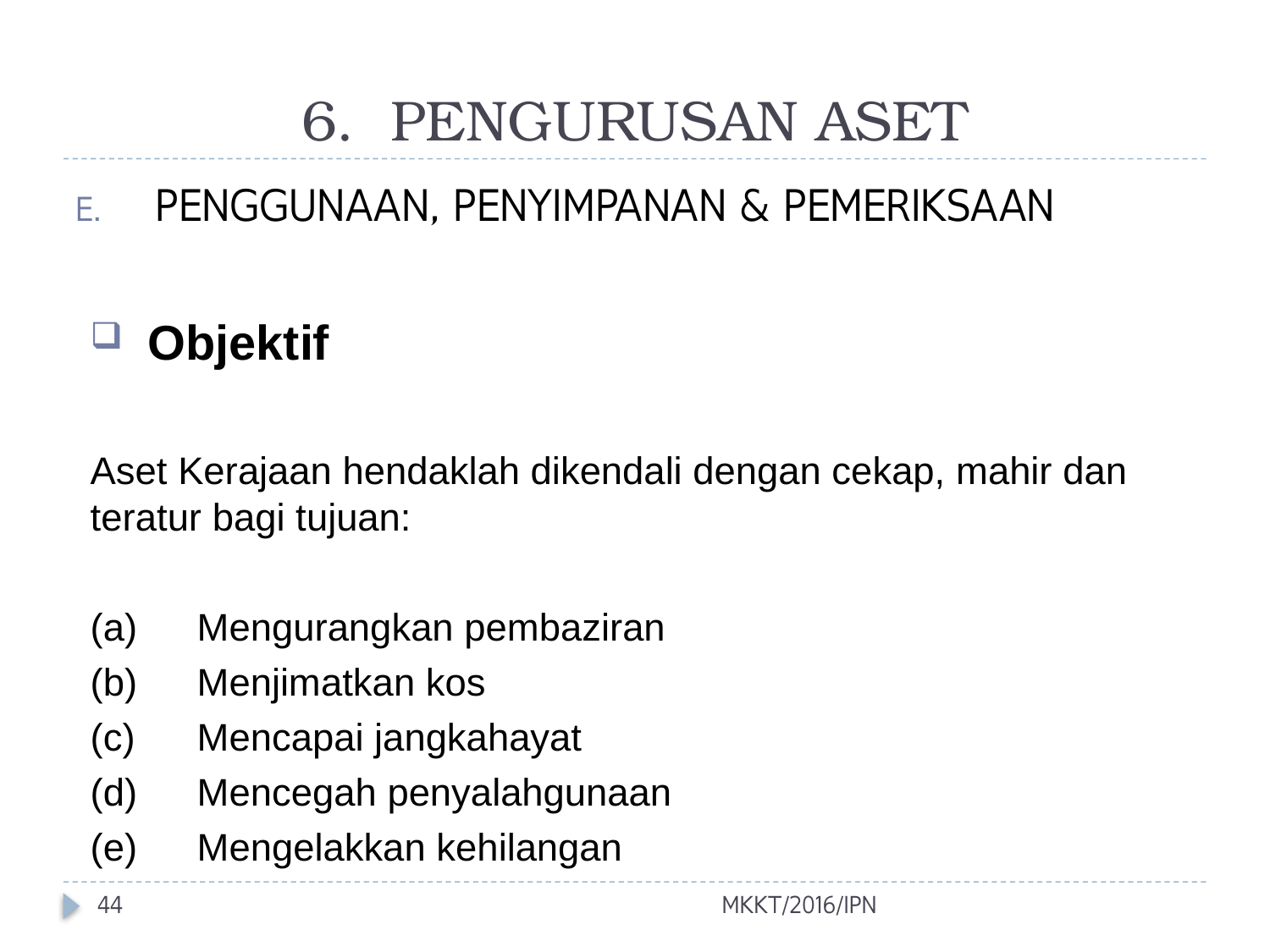

# 6.  PENGURUSAN ASET
PENGGUNAAN, PENYIMPANAN & PEMERIKSAAN

Objektif

Aset Kerajaan hendaklah dikendali dengan cekap, mahir dan teratur bagi tujuan:

	(a)	Mengurangkan pembaziran
	(b)	Menjimatkan kos
	(c)	Mencapai jangkahayat
	(d)	Mencegah penyalahgunaan
	(e)	Mengelakkan kehilangan

44
MKKT/2016/IPN